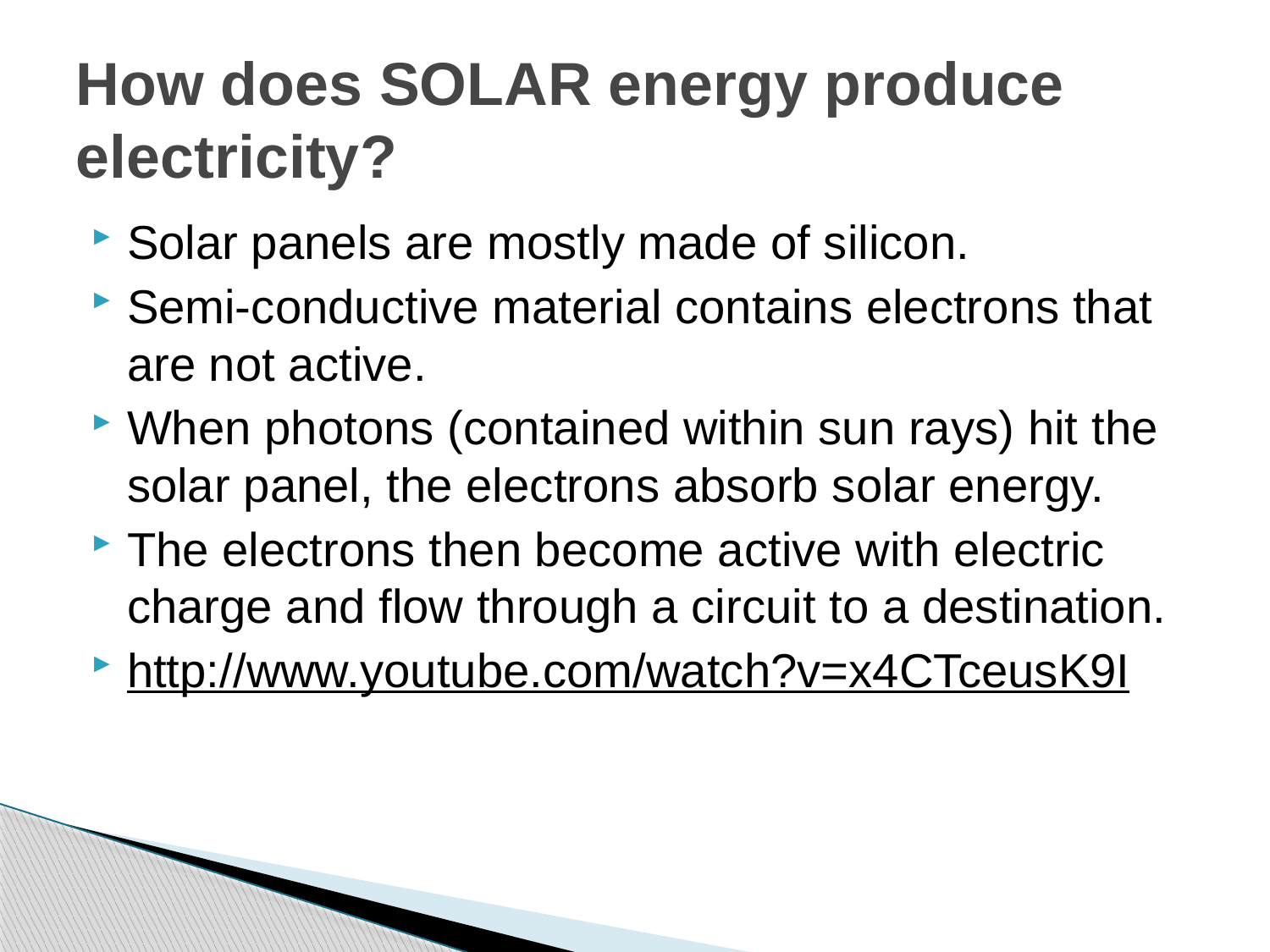

# How does SOLAR energy produce electricity?
Solar panels are mostly made of silicon.
Semi-conductive material contains electrons that are not active.
When photons (contained within sun rays) hit the solar panel, the electrons absorb solar energy.
The electrons then become active with electric charge and flow through a circuit to a destination.
http://www.youtube.com/watch?v=x4CTceusK9I